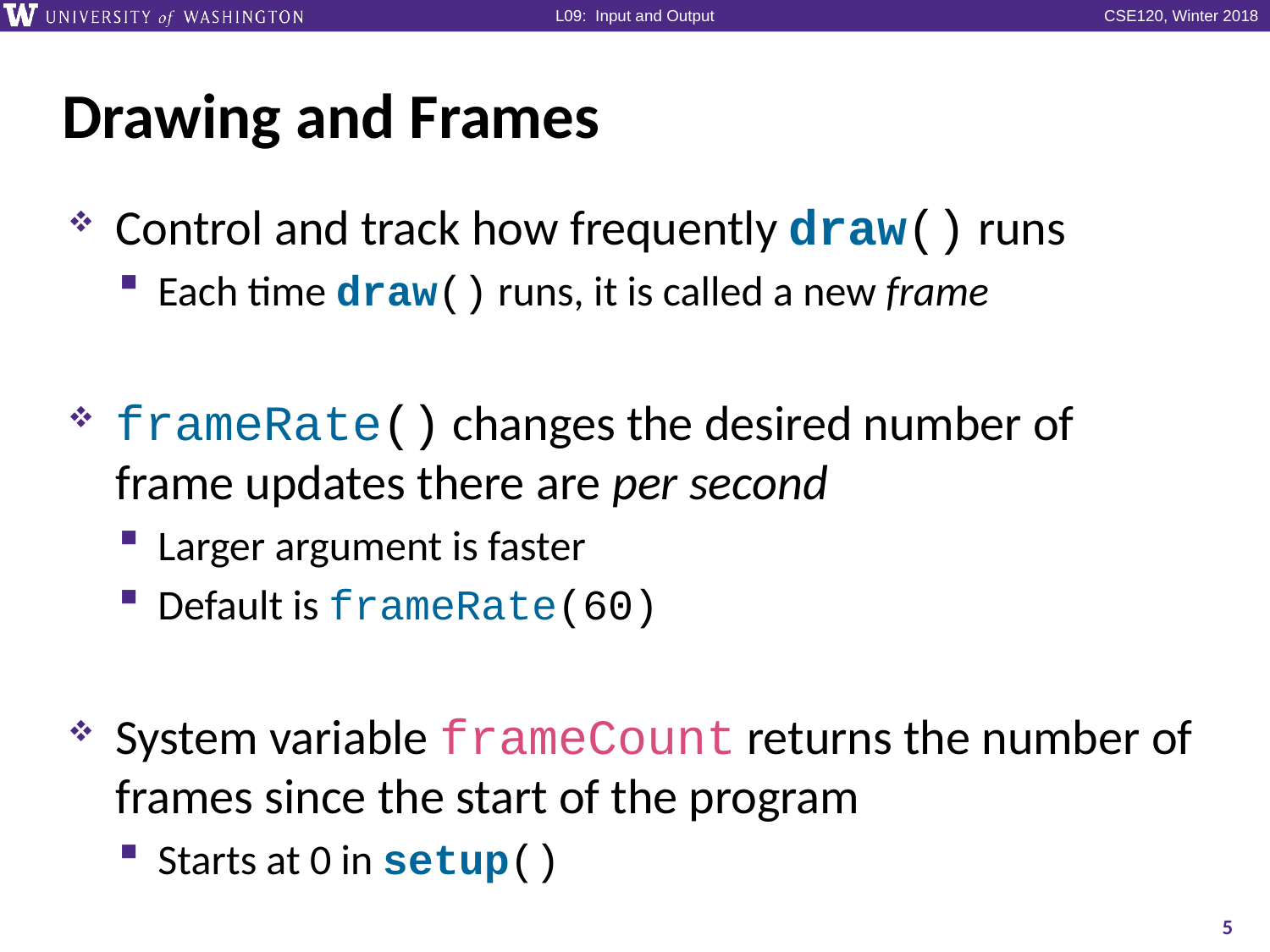

# Drawing and Frames
Control and track how frequently draw() runs
Each time draw() runs, it is called a new frame

frameRate() changes the desired number of frame updates there are per second
Larger argument is faster
Default is frameRate(60)

System variable frameCount returns the number of frames since the start of the program
Starts at 0 in setup()
5